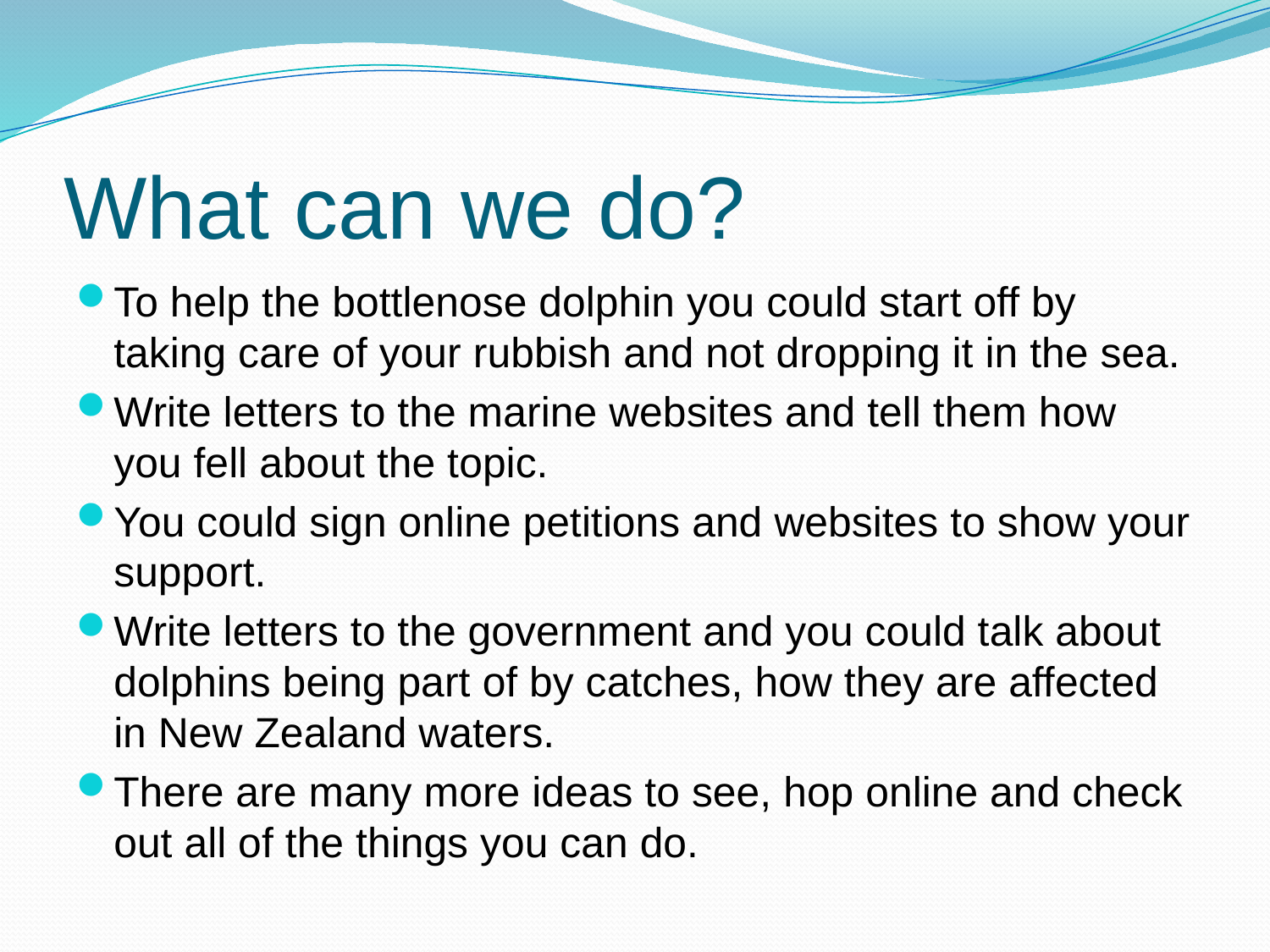

# What can we do?
To help the bottlenose dolphin you could start off by taking care of your rubbish and not dropping it in the sea.
Write letters to the marine websites and tell them how you fell about the topic.
You could sign online petitions and websites to show your support.
Write letters to the government and you could talk about dolphins being part of by catches, how they are affected in New Zealand waters.
There are many more ideas to see, hop online and check out all of the things you can do.